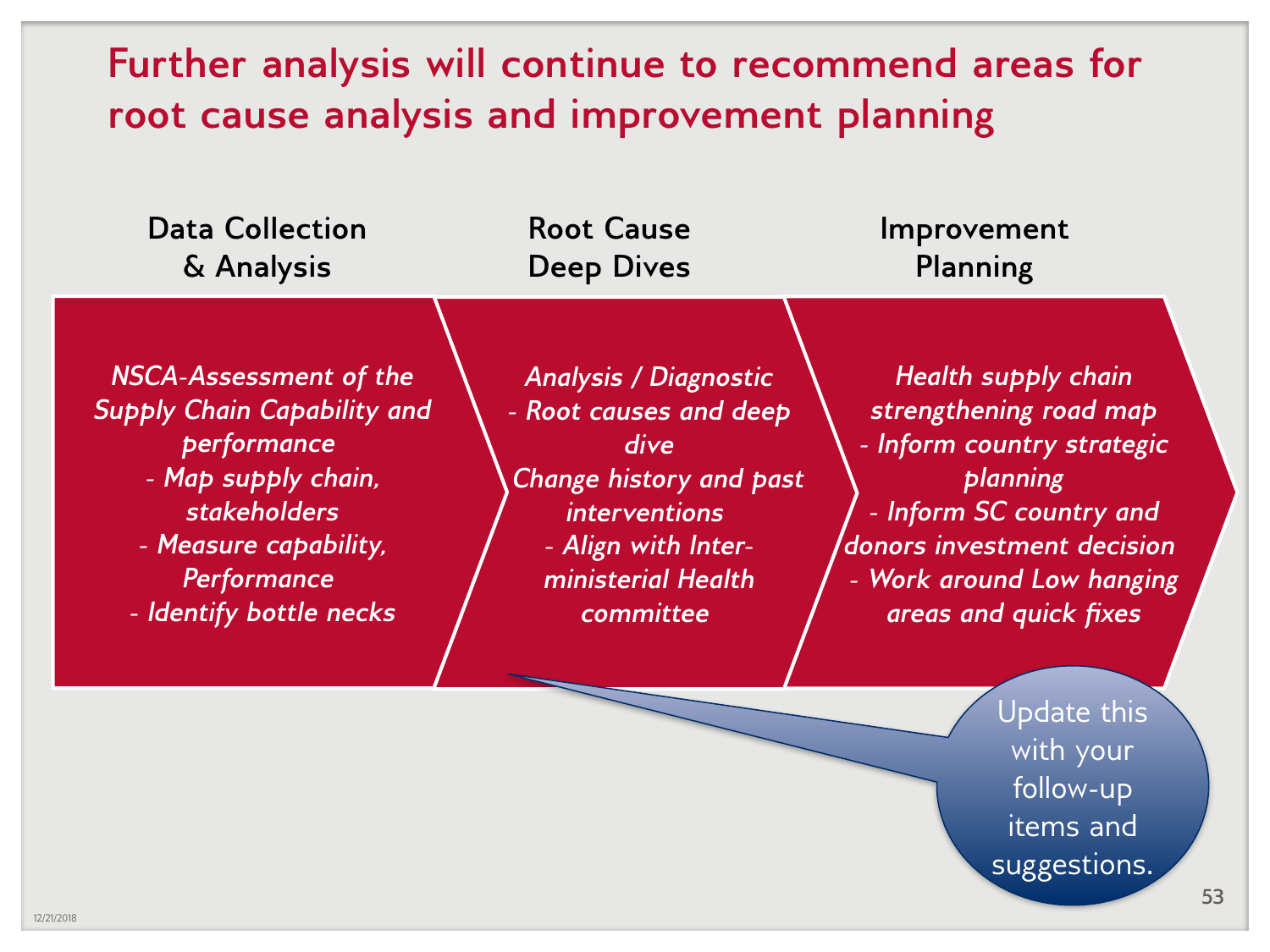

Further analysis will continue to recommend areas for root cause analysis and improvement planning
Data Collection
& Analysis
Root Cause
Deep Dives
Improvement
Planning
NSCA-Assessment of the Supply Chain Capability and performance
- Map supply chain, stakeholders
- Measure capability, Performance
- Identify bottle necks
Health supply chain strengthening road map
- Inform country strategic planning
- Inform SC country and donors investment decision
- Work around Low hanging areas and quick fixes
Analysis / Diagnostic
- Root causes and deep dive
- Change history and past interventions
- Align with Inter-ministerial Health committee
Update this with your follow-up items and suggestions.
53
12/21/2018